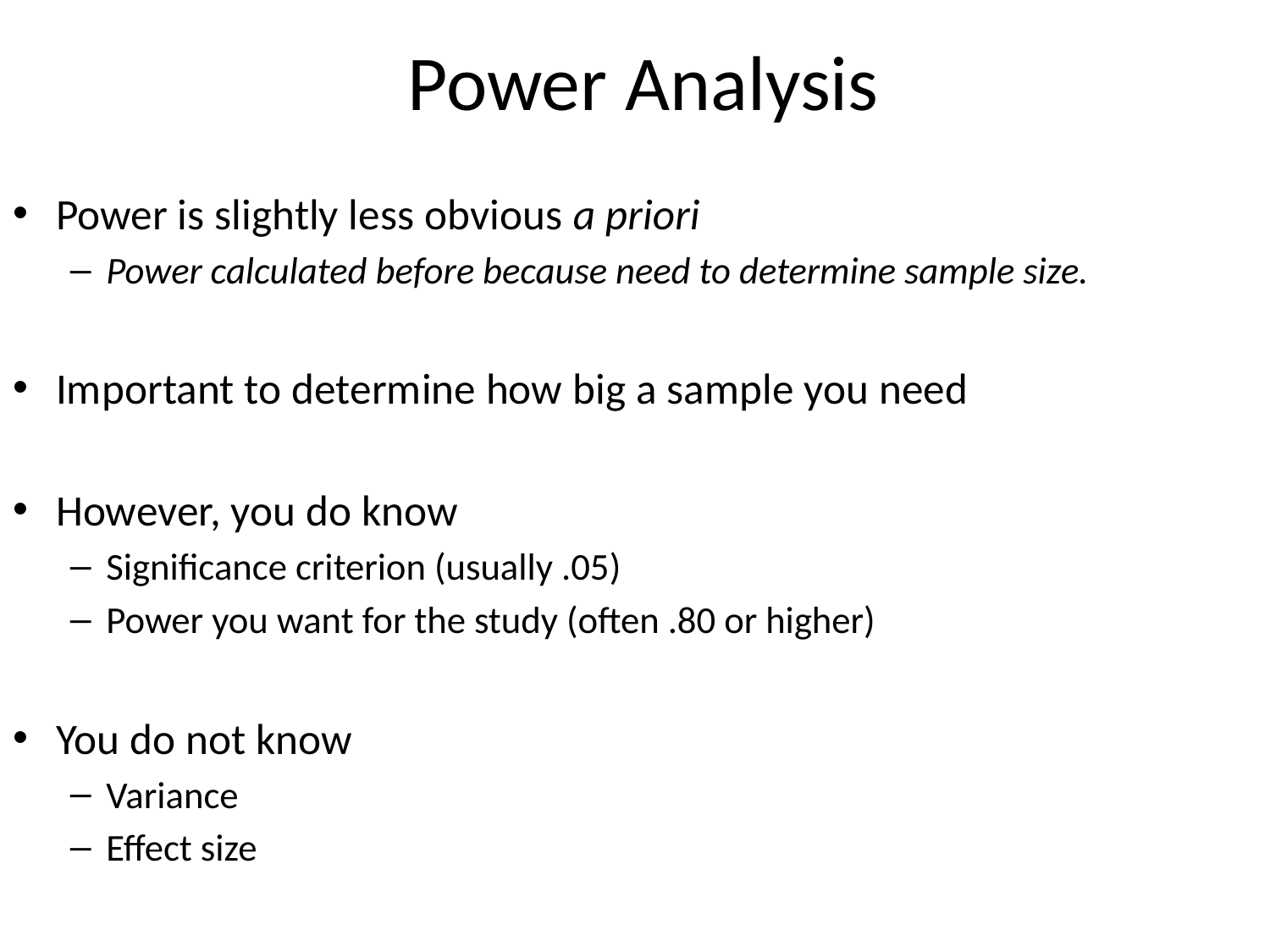

# Power Analysis
Power is slightly less obvious a priori
Power calculated before because need to determine sample size.

Important to determine how big a sample you need

However, you do know
Significance criterion (usually .05)
Power you want for the study (often .80 or higher)

You do not know
Variance
Effect size